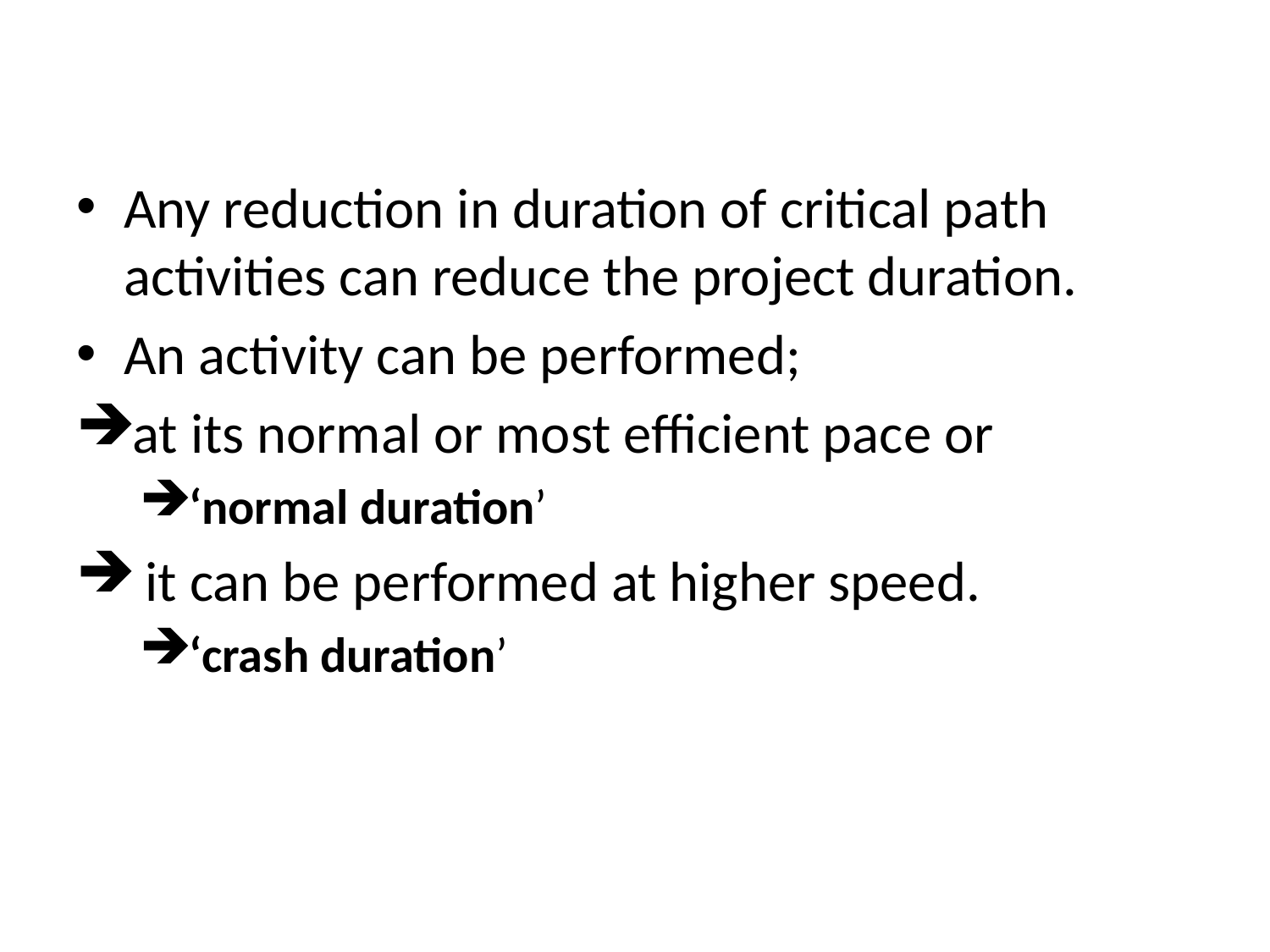

Any reduction in duration of critical path activities can reduce the project duration.
An activity can be performed;
at its normal or most efficient pace or
‘normal duration’
 it can be performed at higher speed.
‘crash duration’